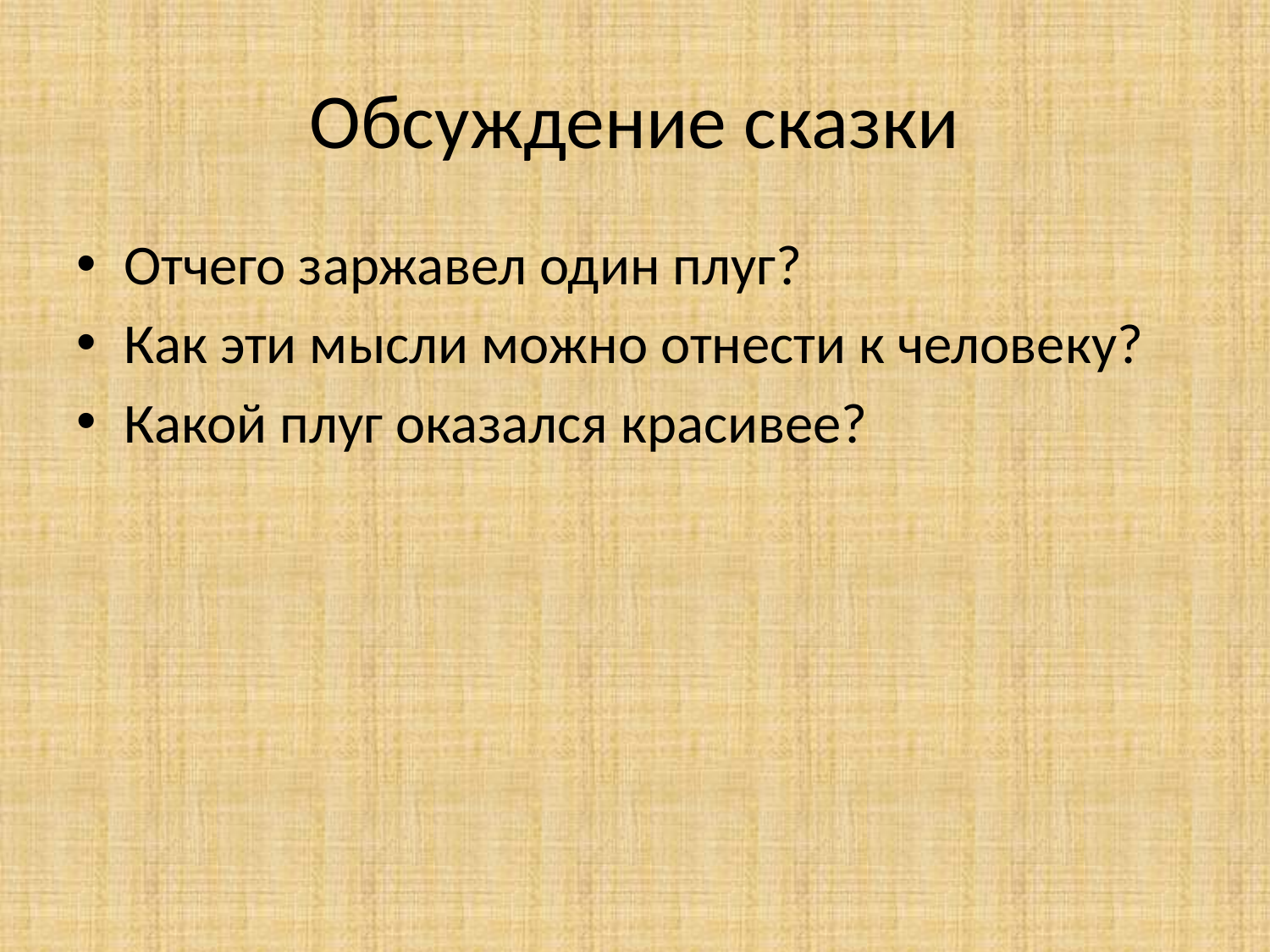

# Обсуждение сказки
Отчего заржавел один плуг?
Как эти мысли можно отнести к человеку?
Какой плуг оказался красивее?